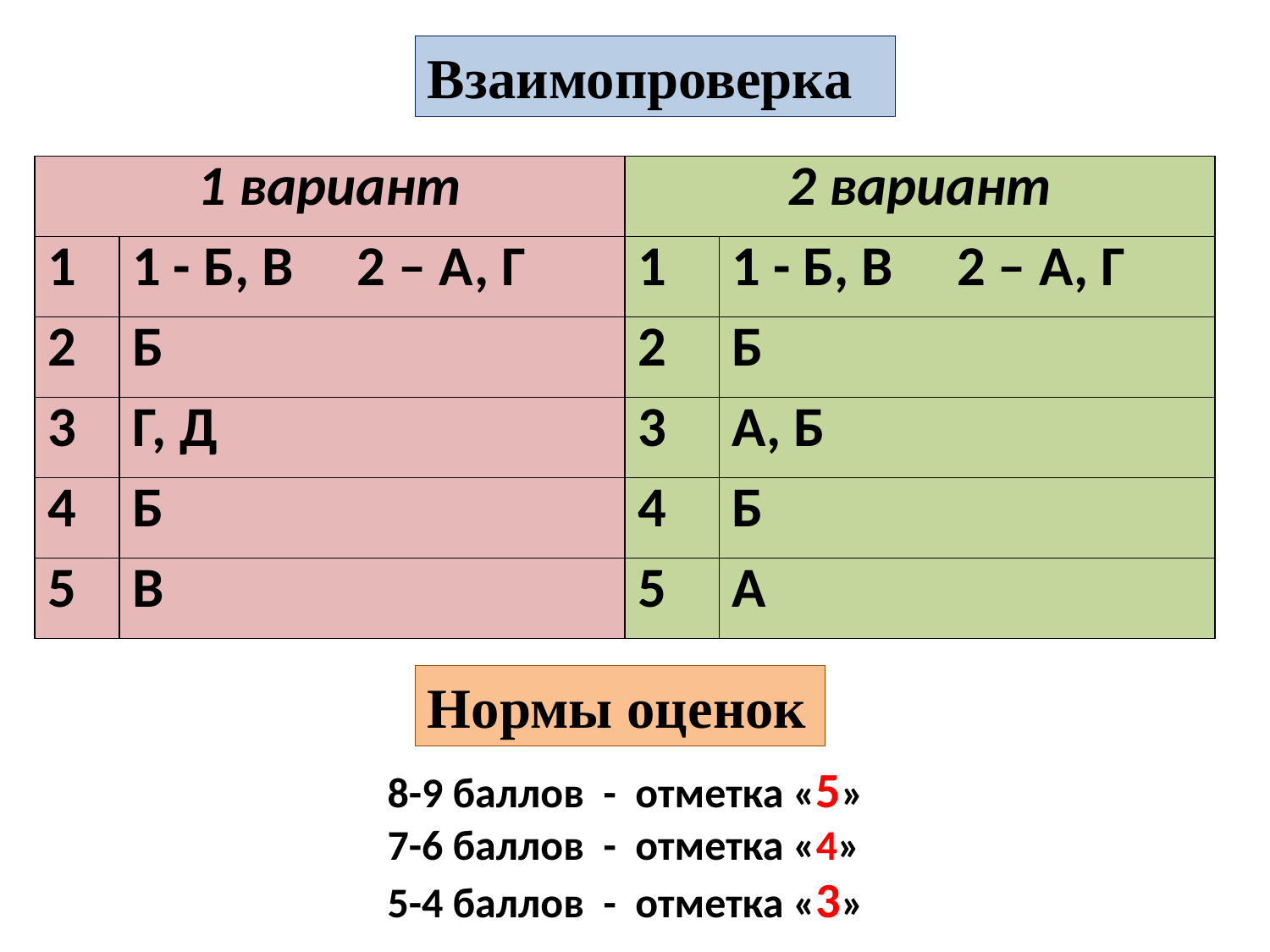

Взаимопроверка
| 1 вариант |  | 2 вариант |  |
| --- | --- | --- | --- |
| 1 | 1 - Б, В 2 – А, Г | 1 | 1 - Б, В 2 – А, Г |
| 2 | Б | 2 | Б |
| 3 | Г, Д | 3 | А, Б |
| 4 | Б | 4 | Б |
| 5 | В | 5 | А |
Нормы оценок
8-9 баллов  -  отметка «5»
7-6 баллов  -  отметка «4»
5-4 баллов  -  отметка «3»